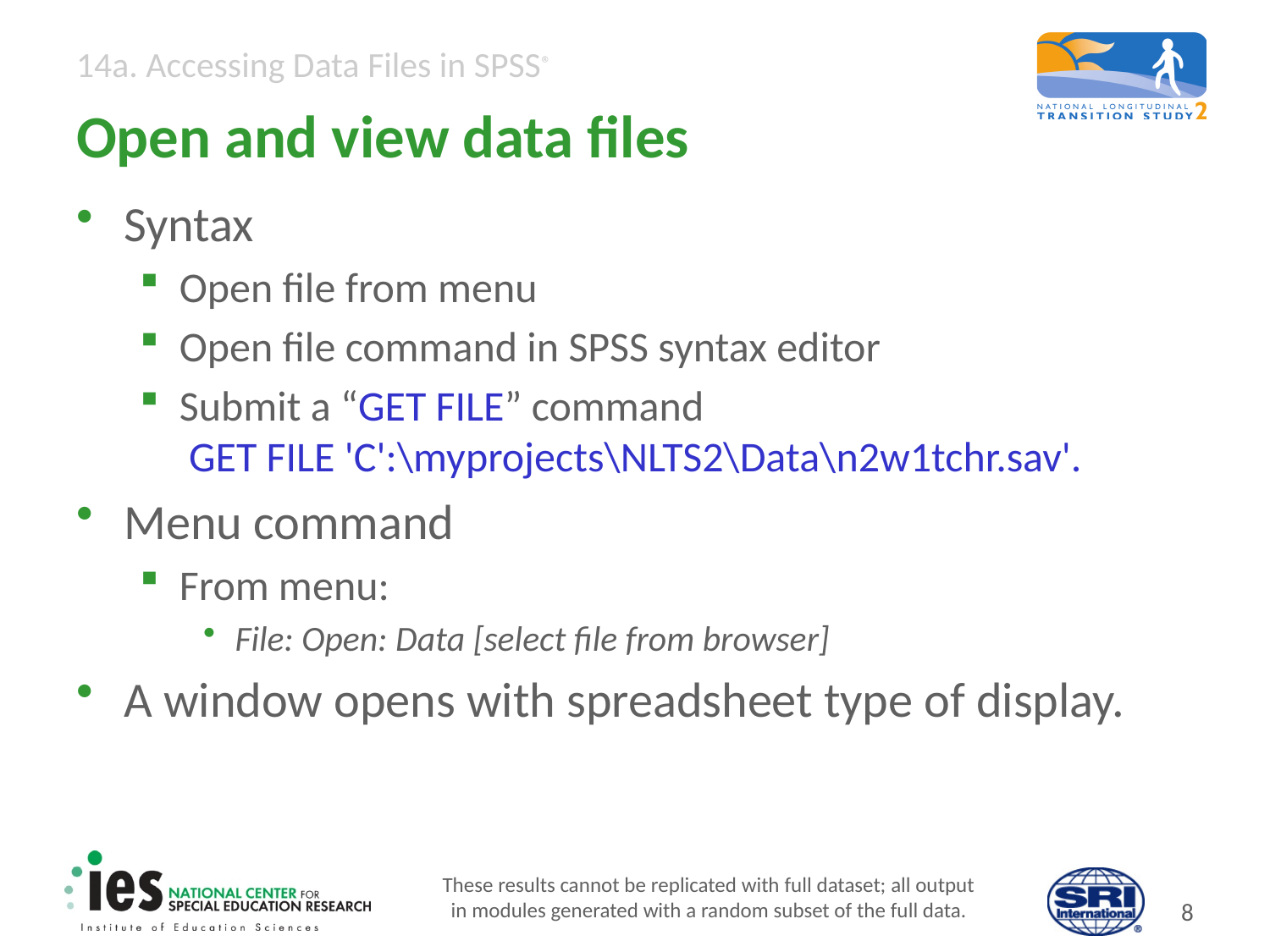

# Open and view data files
Syntax
Open file from menu
Open file command in SPSS syntax editor
Submit a “Get File” command
 Get File 'C':\myprojects\NLTS2\Data\n2w1tchr.sav'.
Menu command
From menu:
File: Open: Data [select file from browser]
A window opens with spreadsheet type of display.
These results cannot be replicated with full dataset; all output
in modules generated with a random subset of the full data.
8